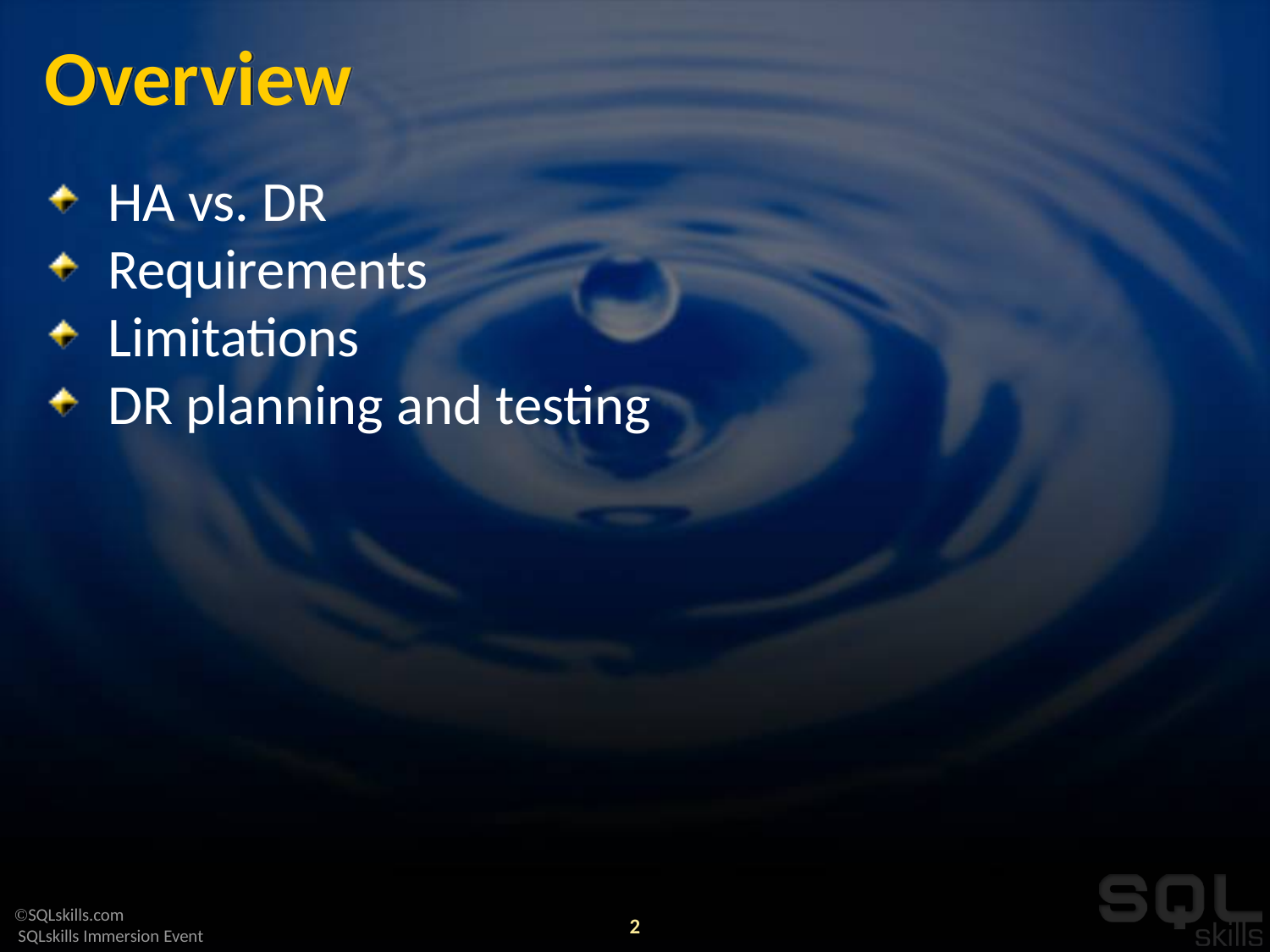

# Overview
HA vs. DR
Requirements
Limitations
DR planning and testing

2